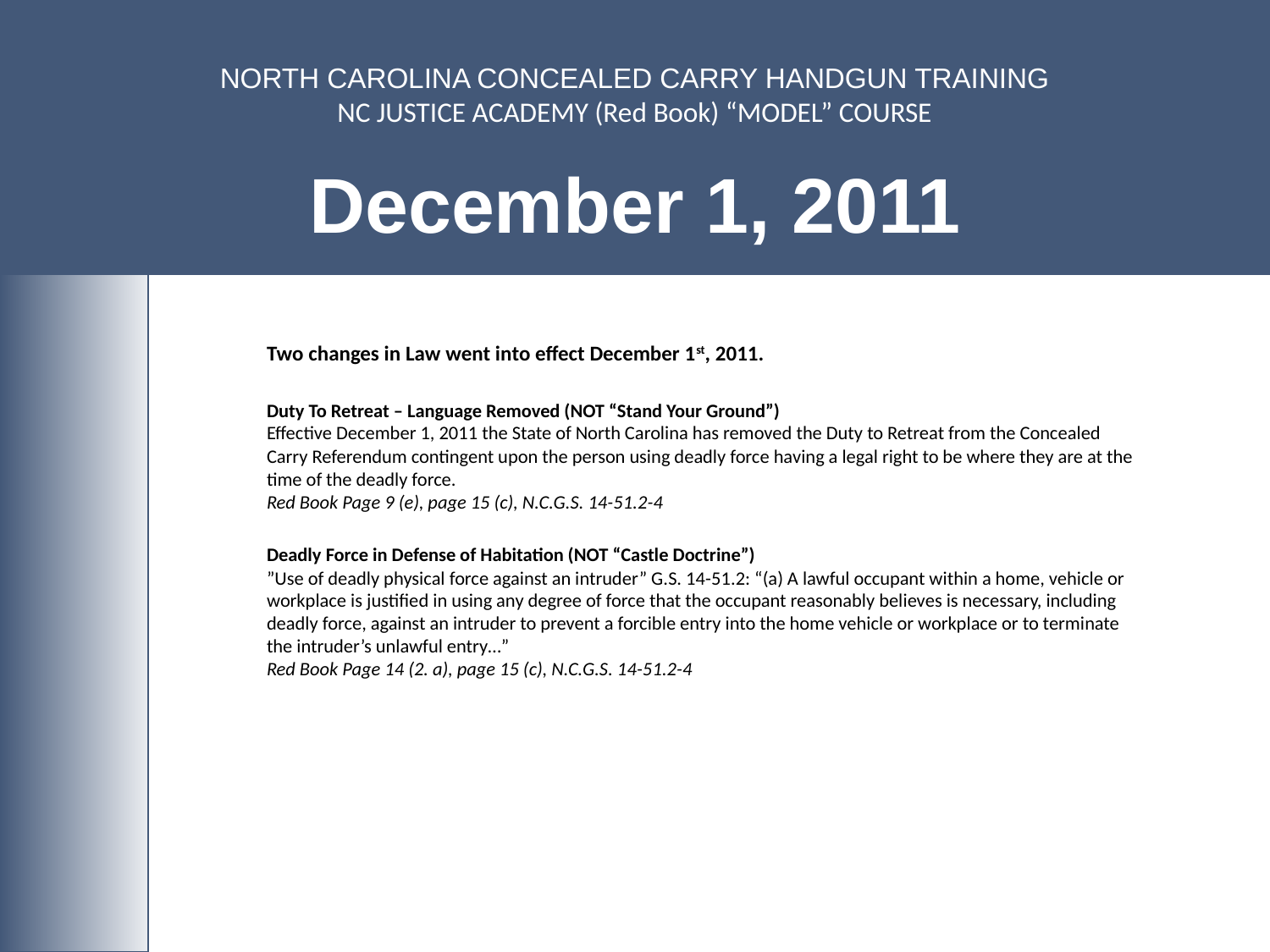

# NORTH CAROLINA CONCEALED CARRY HANDGUN TRAINING NC JUSTICE ACADEMY (Red Book) “MODEL” COURSE December 1, 2011

Two changes in Law went into effect December 1st, 2011.

Duty To Retreat – Language Removed (NOT “Stand Your Ground”)
Effective December 1, 2011 the State of North Carolina has removed the Duty to Retreat from the Concealed Carry Referendum contingent upon the person using deadly force having a legal right to be where they are at the time of the deadly force.
Red Book Page 9 (e), page 15 (c), N.C.G.S. 14-51.2-4

Deadly Force in Defense of Habitation (NOT “Castle Doctrine”)
”Use of deadly physical force against an intruder” G.S. 14-51.2: “(a) A lawful occupant within a home, vehicle or workplace is justified in using any degree of force that the occupant reasonably believes is necessary, including deadly force, against an intruder to prevent a forcible entry into the home vehicle or workplace or to terminate the intruder’s unlawful entry…”
Red Book Page 14 (2. a), page 15 (c), N.C.G.S. 14-51.2-4